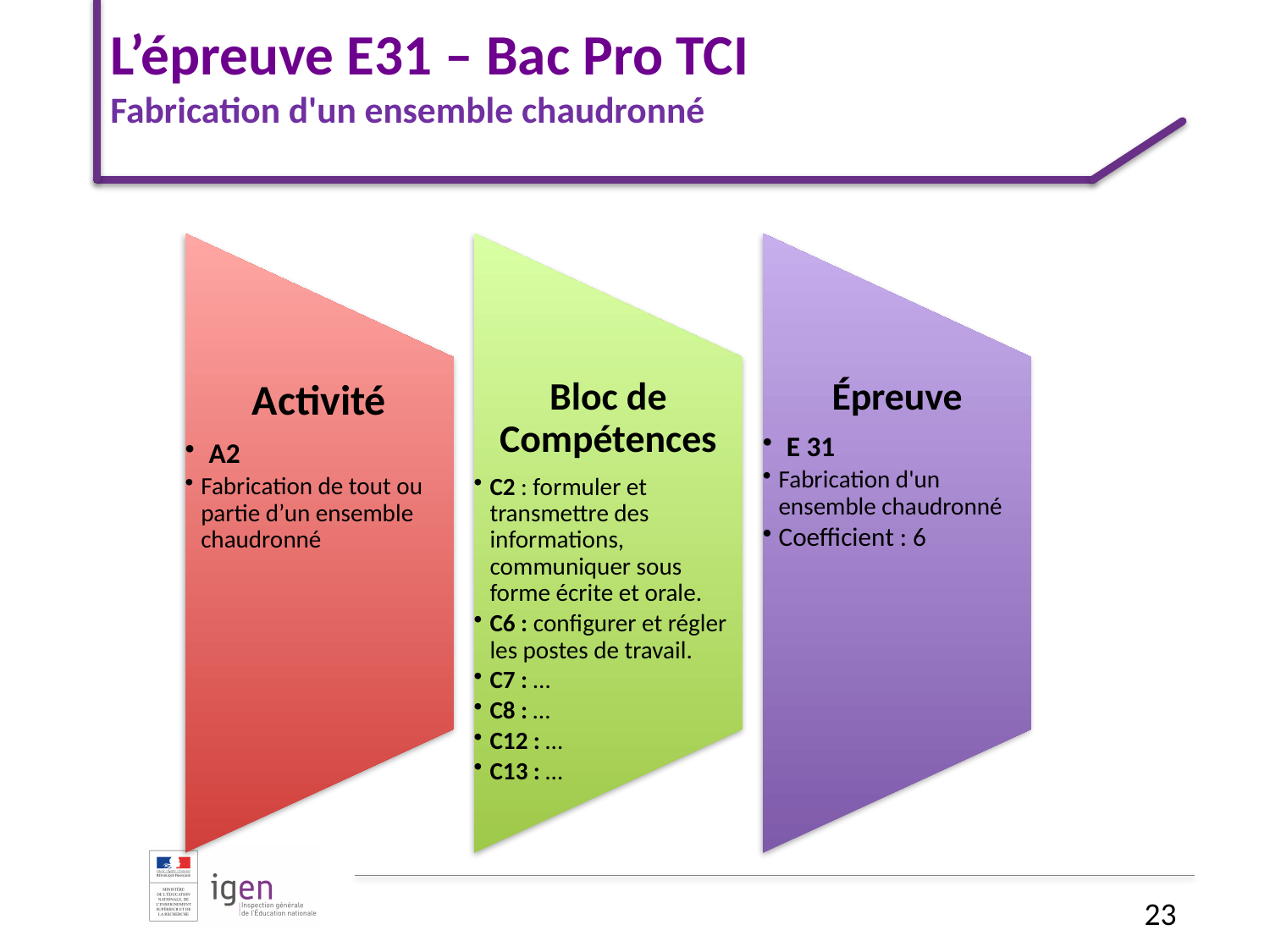

# L’épreuve E31 – Bac Pro TCI Fabrication d'un ensemble chaudronné
Activité
A2
Fabrication de tout ou partie d’un ensemble chaudronné
Bloc de Compétences
C2 : formuler et transmettre des informations, communiquer sous forme écrite et orale.
C6 : configurer et régler les postes de travail.
C7 : …
C8 : …
C12 : …
C13 : …
Épreuve
E 31
Fabrication d'un ensemble chaudronné
Coefficient : 6
23